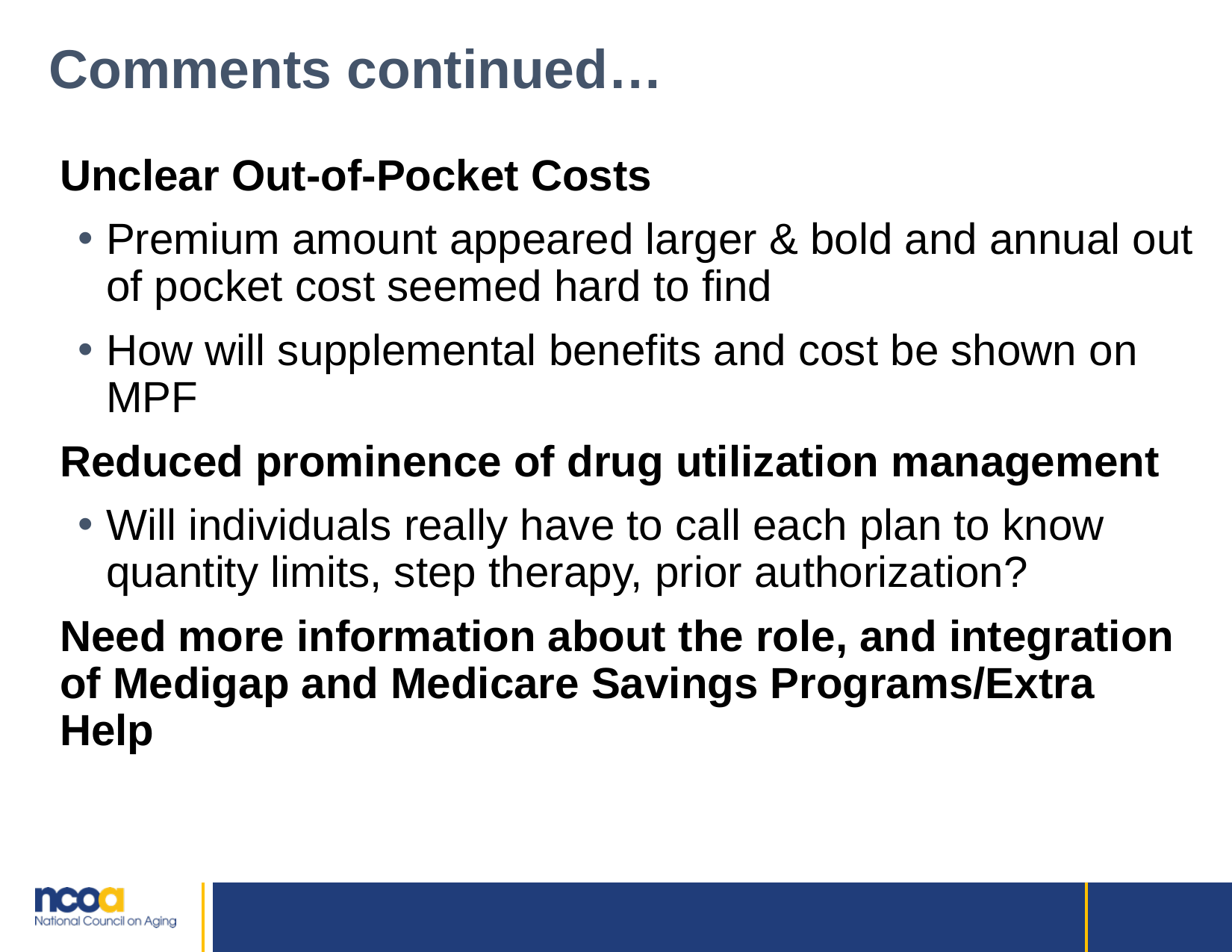

# Comments continued…
Unclear Out-of-Pocket Costs
Premium amount appeared larger & bold and annual out of pocket cost seemed hard to find
How will supplemental benefits and cost be shown on MPF
Reduced prominence of drug utilization management
Will individuals really have to call each plan to know quantity limits, step therapy, prior authorization?
Need more information about the role, and integration of Medigap and Medicare Savings Programs/Extra Help